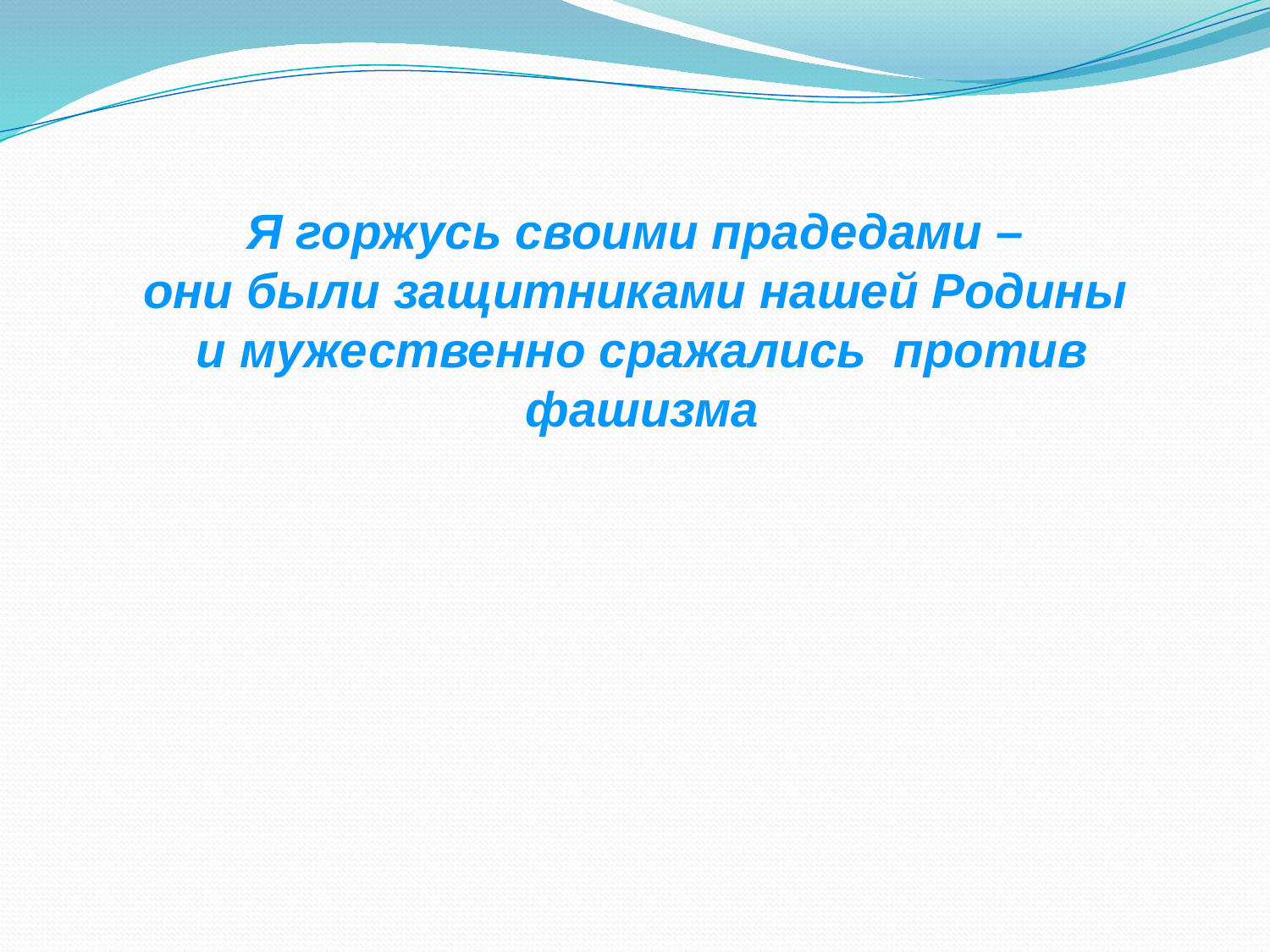

Я горжусь своими прадедами –
они были защитниками нашей Родины
и мужественно сражались  против фашизма